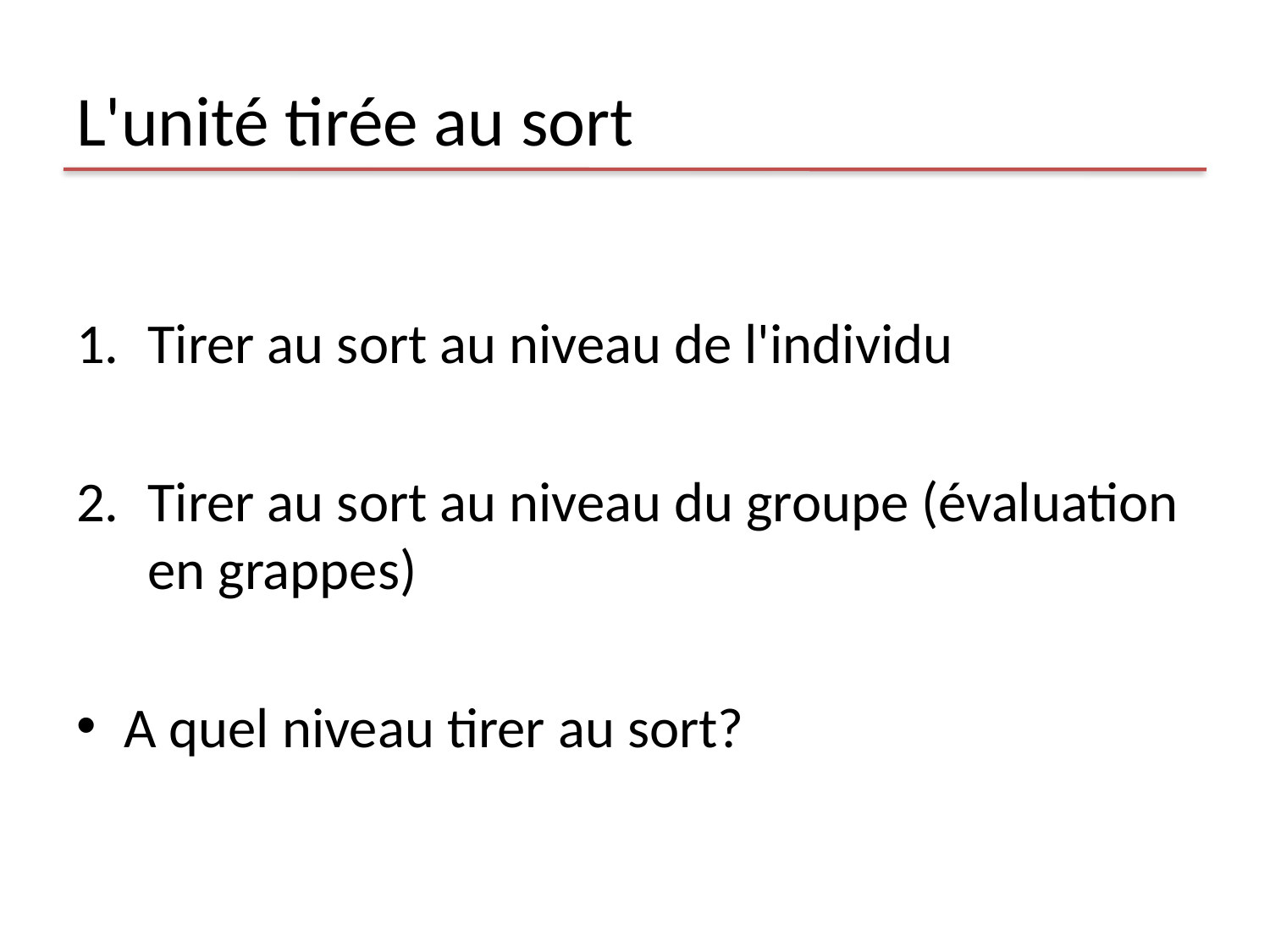

# L'unité tirée au sort

Tirer au sort au niveau de l'individu

Tirer au sort au niveau du groupe (évaluation en grappes)

A quel niveau tirer au sort?